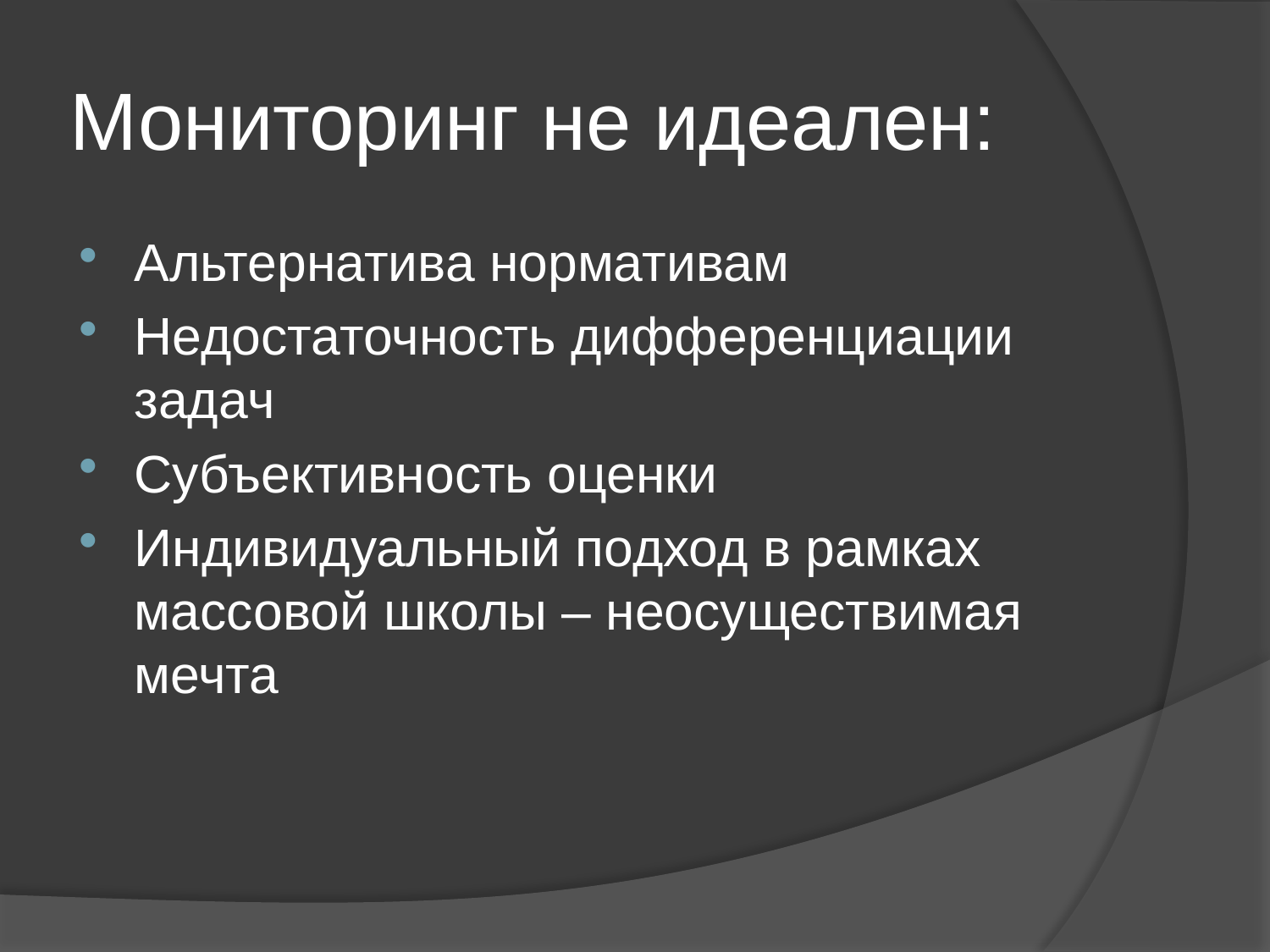

# Мониторинг не идеален:
Альтернатива нормативам
Недостаточность дифференциации задач
Субъективность оценки
Индивидуальный подход в рамках массовой школы – неосуществимая мечта